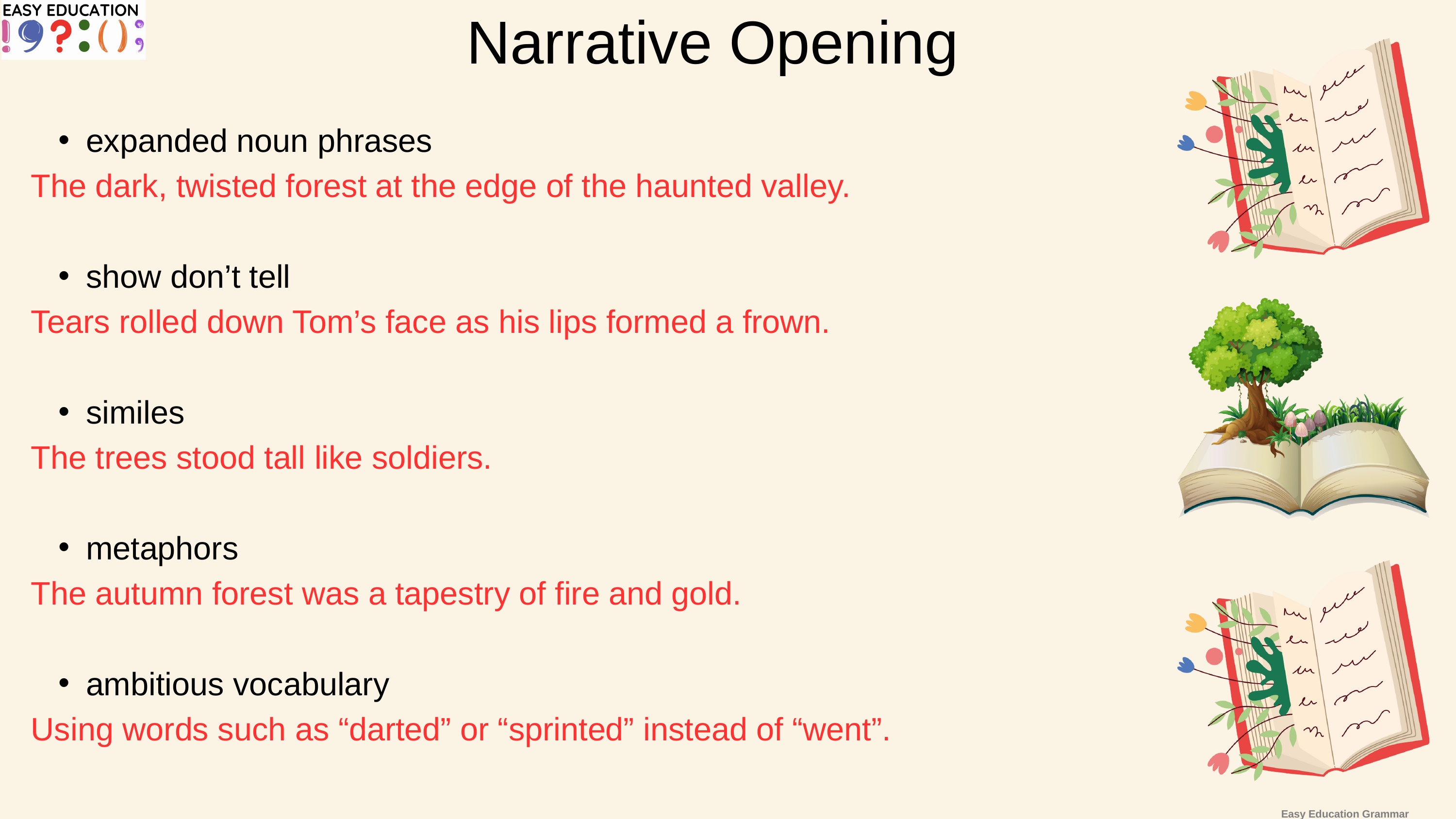

Narrative Opening

expanded noun phrases
The dark, twisted forest at the edge of the haunted valley.

show don’t tell
Tears rolled down Tom’s face as his lips formed a frown.

similes
The trees stood tall like soldiers.

metaphors
The autumn forest was a tapestry of fire and gold.

ambitious vocabulary
Using words such as “darted” or “sprinted” instead of “went”.